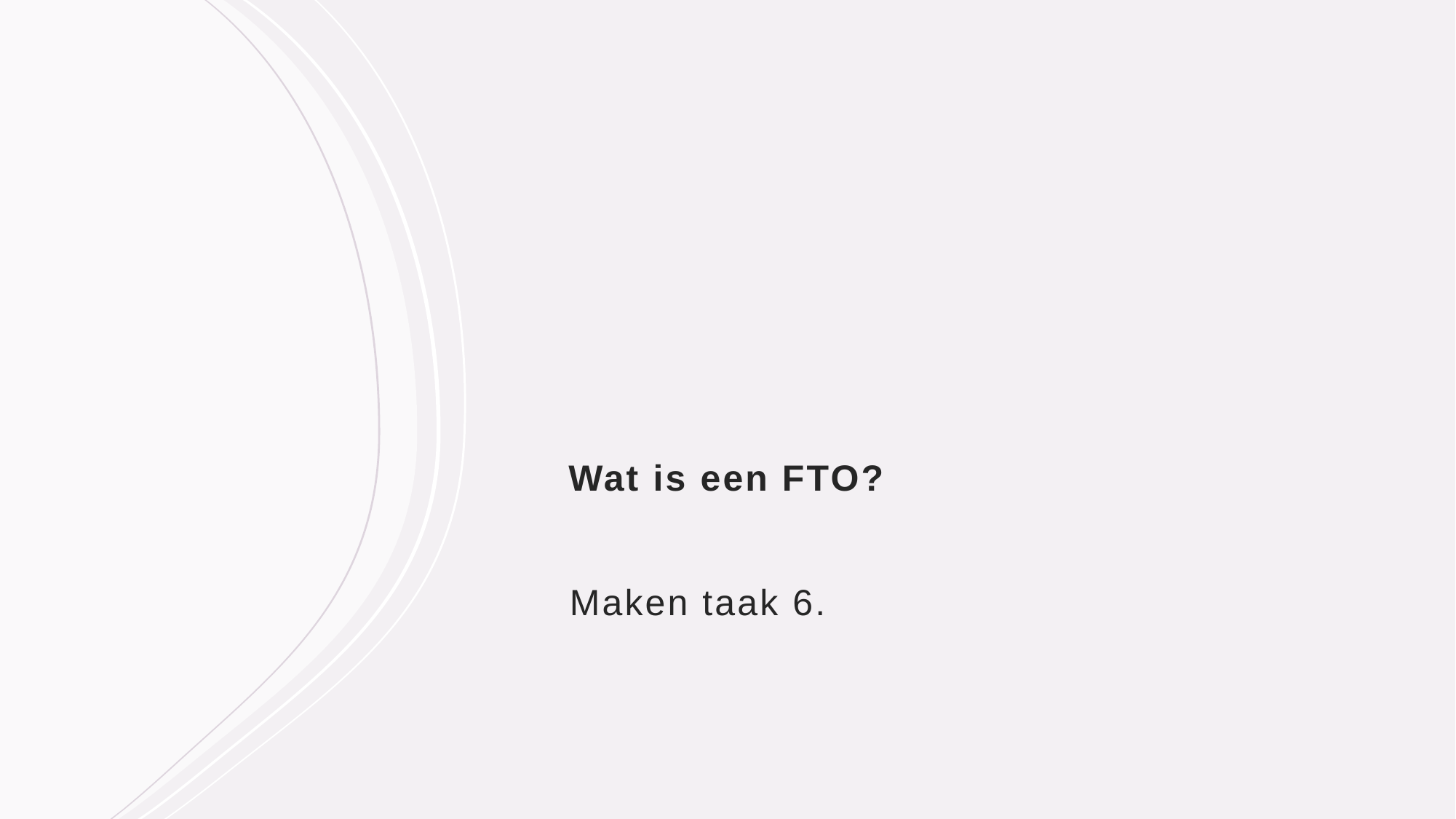

# Wat is een FTO?
Maken taak 6.